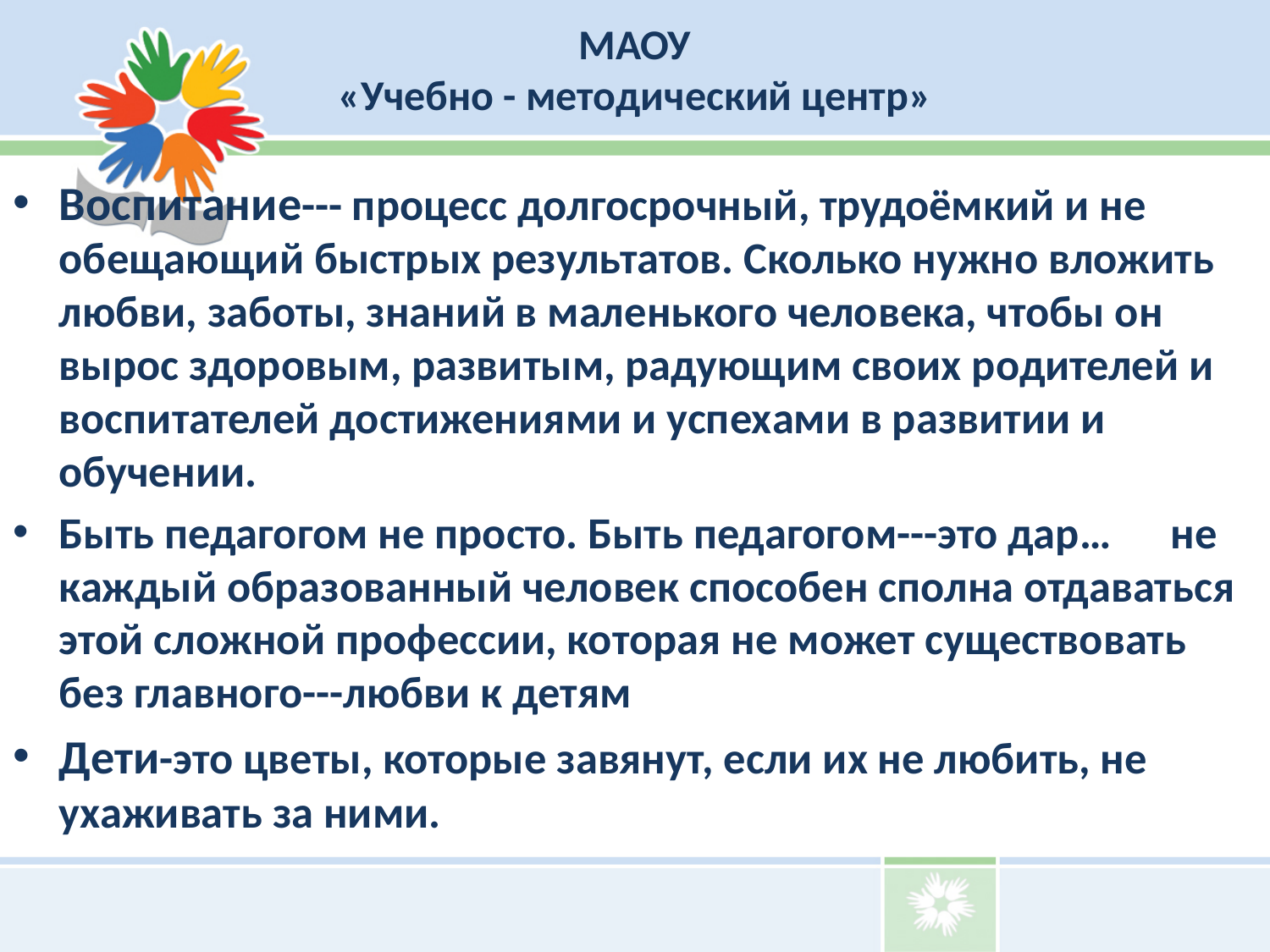

# МАОУ «Учебно - методический центр»
Воспитание--- процесс долгосрочный, трудоёмкий и не обещающий быстрых результатов. Сколько нужно вложить любви, заботы, знаний в маленького человека, чтобы он вырос здоровым, развитым, радующим своих родителей и воспитателей достижениями и успехами в развитии и обучении.
Быть педагогом не просто. Быть педагогом---это дар…      не каждый образованный человек способен сполна отдаваться этой сложной профессии, которая не может существовать без главного---любви к детям
Дети-это цветы, которые завянут, если их не любить, не ухаживать за ними.